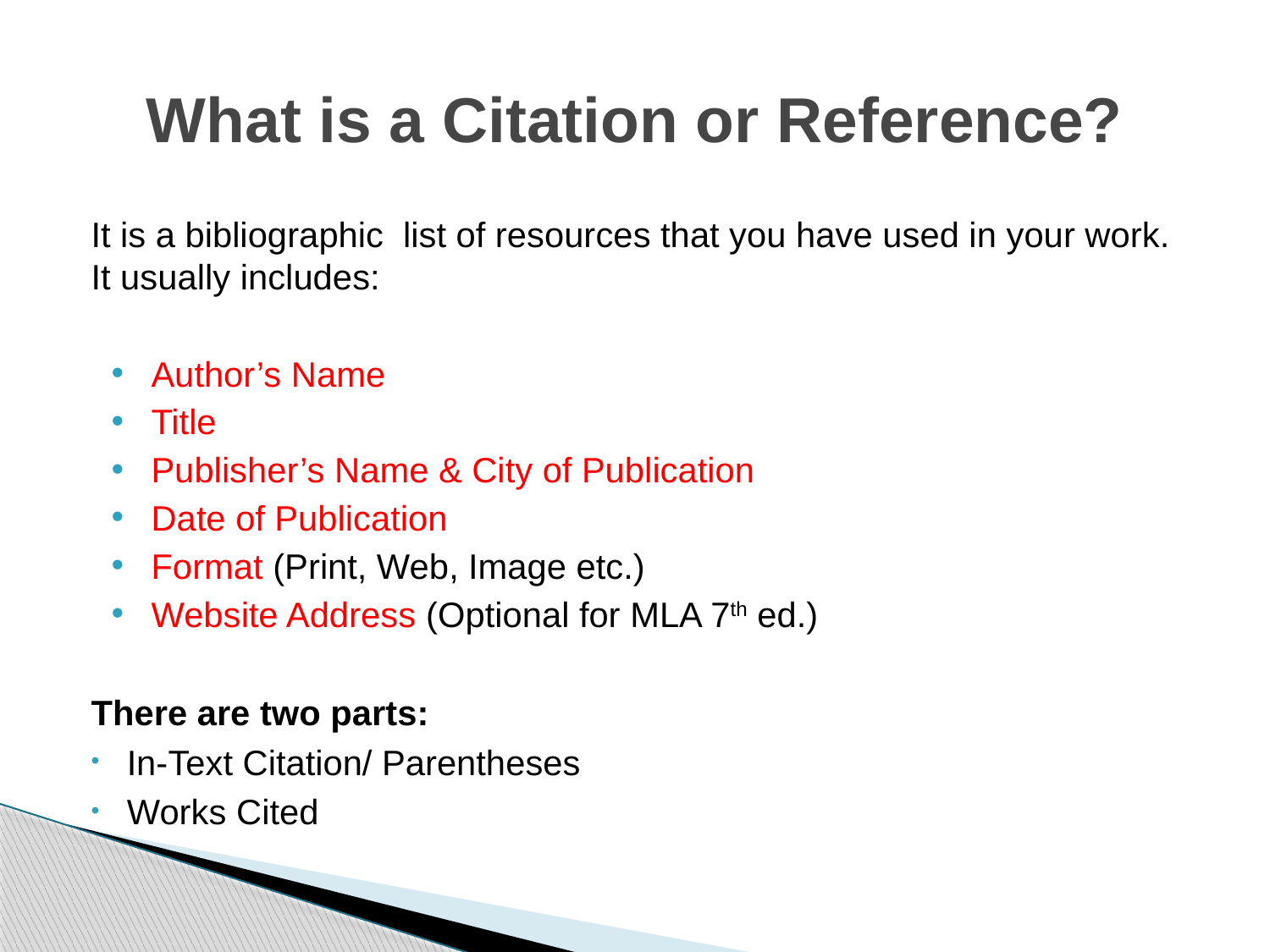

# What is a Citation or Reference?
It is a bibliographic  list of resources that you have used in your work. It usually includes:

Author’s Name
Title
Publisher’s Name & City of Publication
Date of Publication
Format (Print, Web, Image etc.)
Website Address (Optional for MLA 7th ed.)

There are two parts:
In-Text Citation/ Parentheses
Works Cited